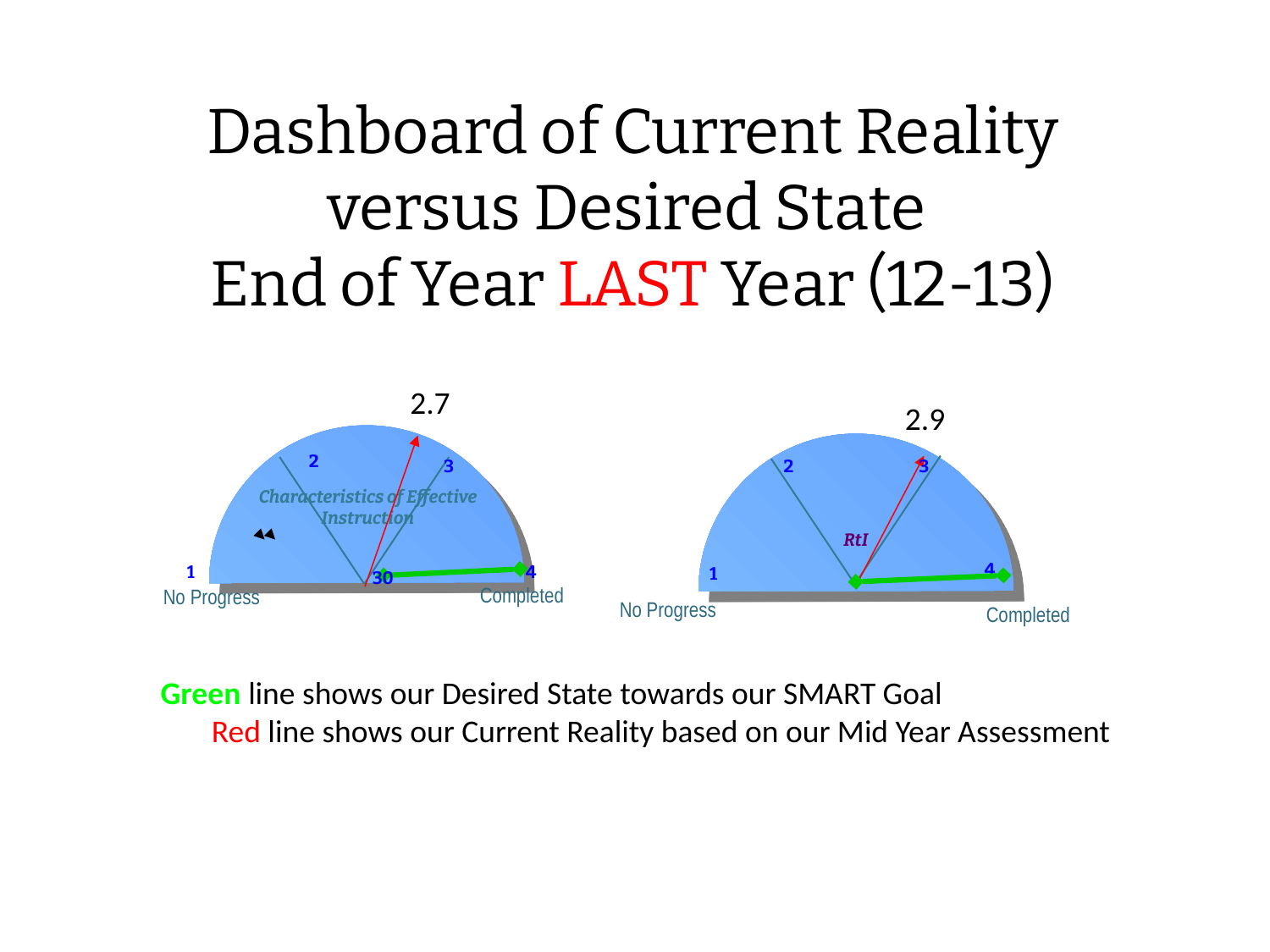

Dashboard of Current Reality versus Desired State
End of Year LAST Year (12-13)
2.7
2.9

Characteristics of Effective Instruction
Completed
No Progress
3
1
4

2
2
3

RtI

4
1
30

No Progress
Completed
Green line shows our Desired State towards our SMART Goal
Red line shows our Current Reality based on our Mid Year Assessment